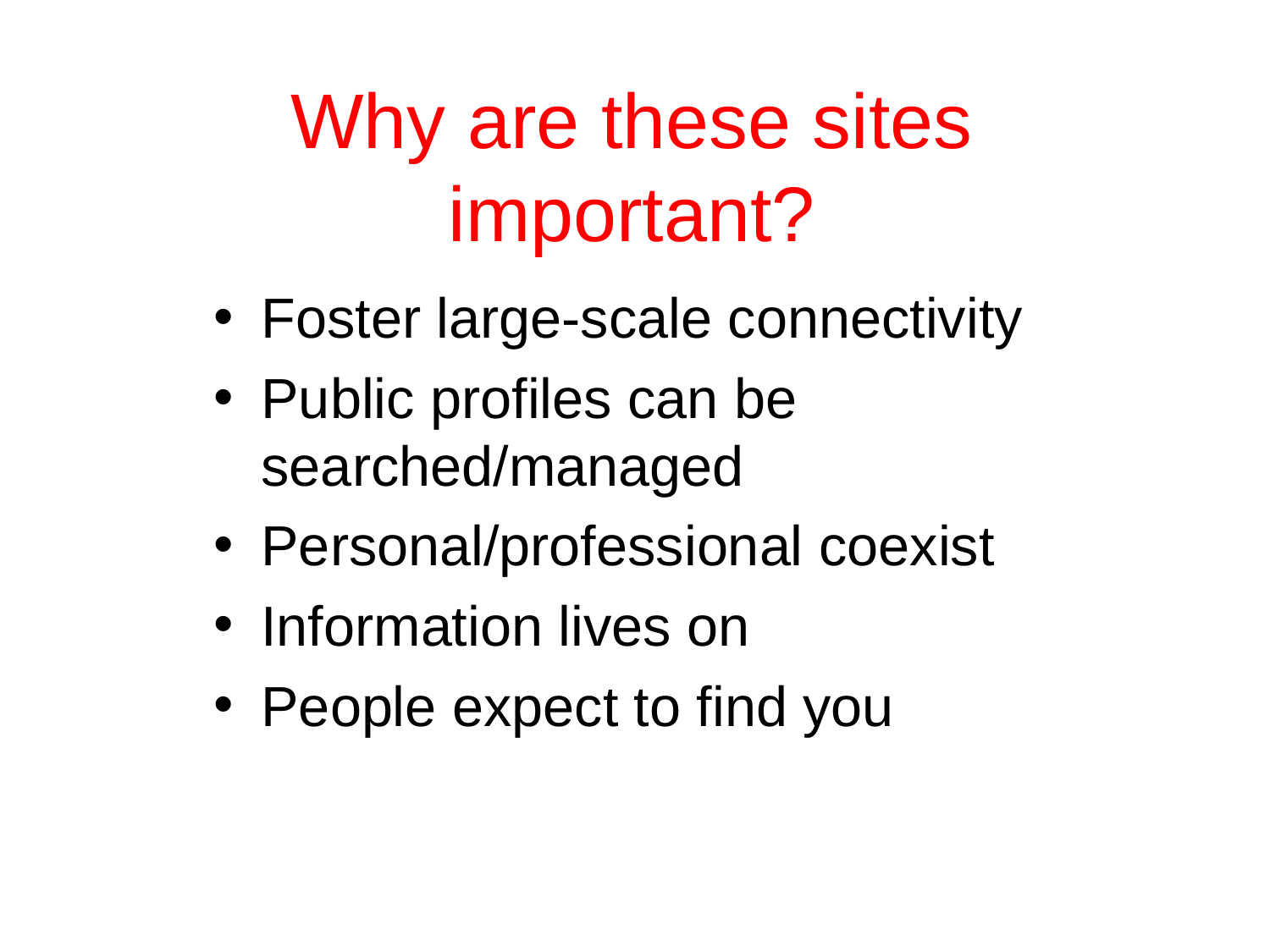

# Why are these sites important?
Foster large-scale connectivity
Public profiles can be searched/managed
Personal/professional coexist
Information lives on
People expect to find you